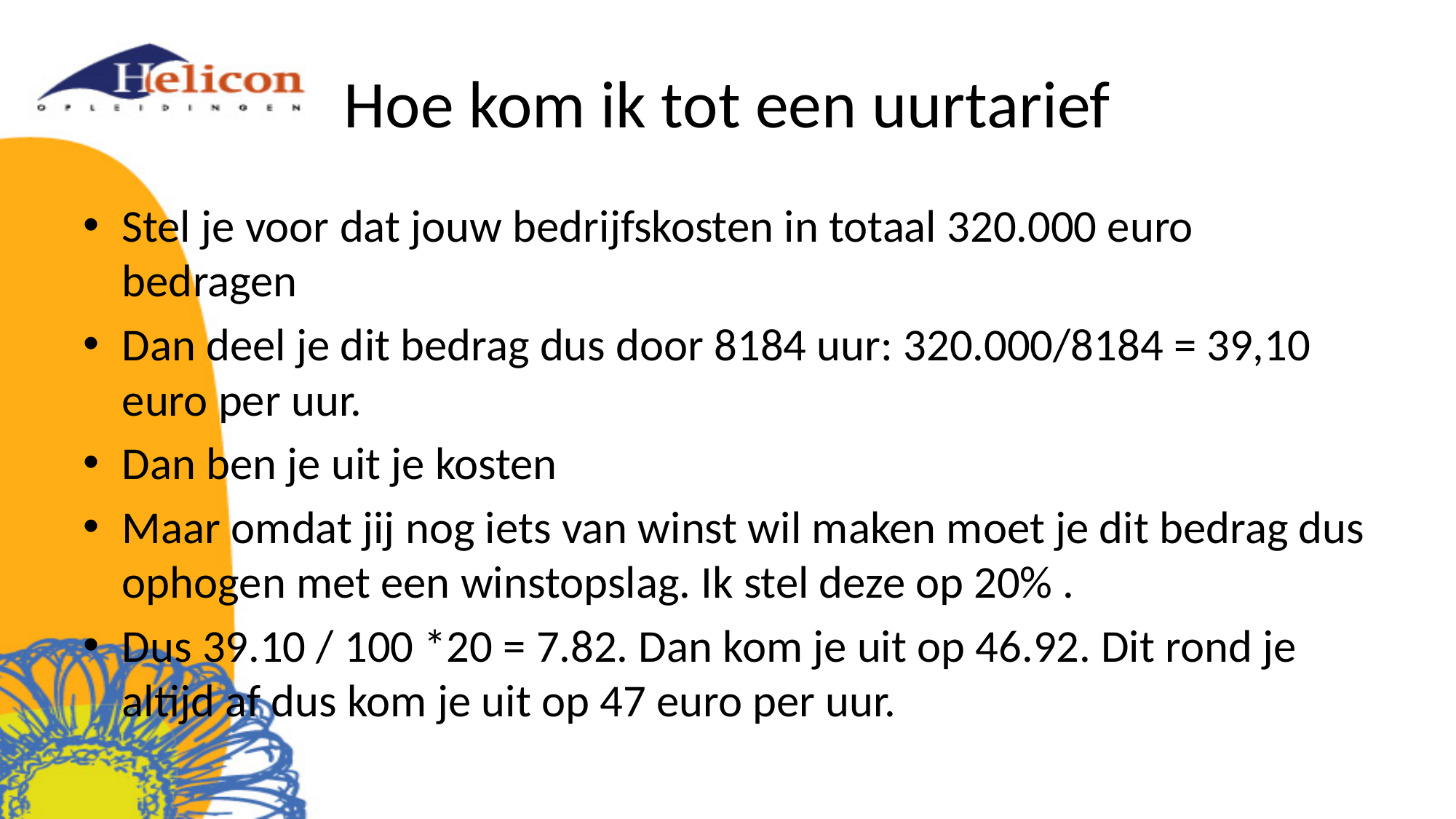

# Hoe kom ik tot een uurtarief
Stel je voor dat jouw bedrijfskosten in totaal 320.000 euro bedragen
Dan deel je dit bedrag dus door 8184 uur: 320.000/8184 = 39,10 euro per uur.
Dan ben je uit je kosten
Maar omdat jij nog iets van winst wil maken moet je dit bedrag dus ophogen met een winstopslag. Ik stel deze op 20% .
Dus 39.10 / 100 *20 = 7.82. Dan kom je uit op 46.92. Dit rond je altijd af dus kom je uit op 47 euro per uur.